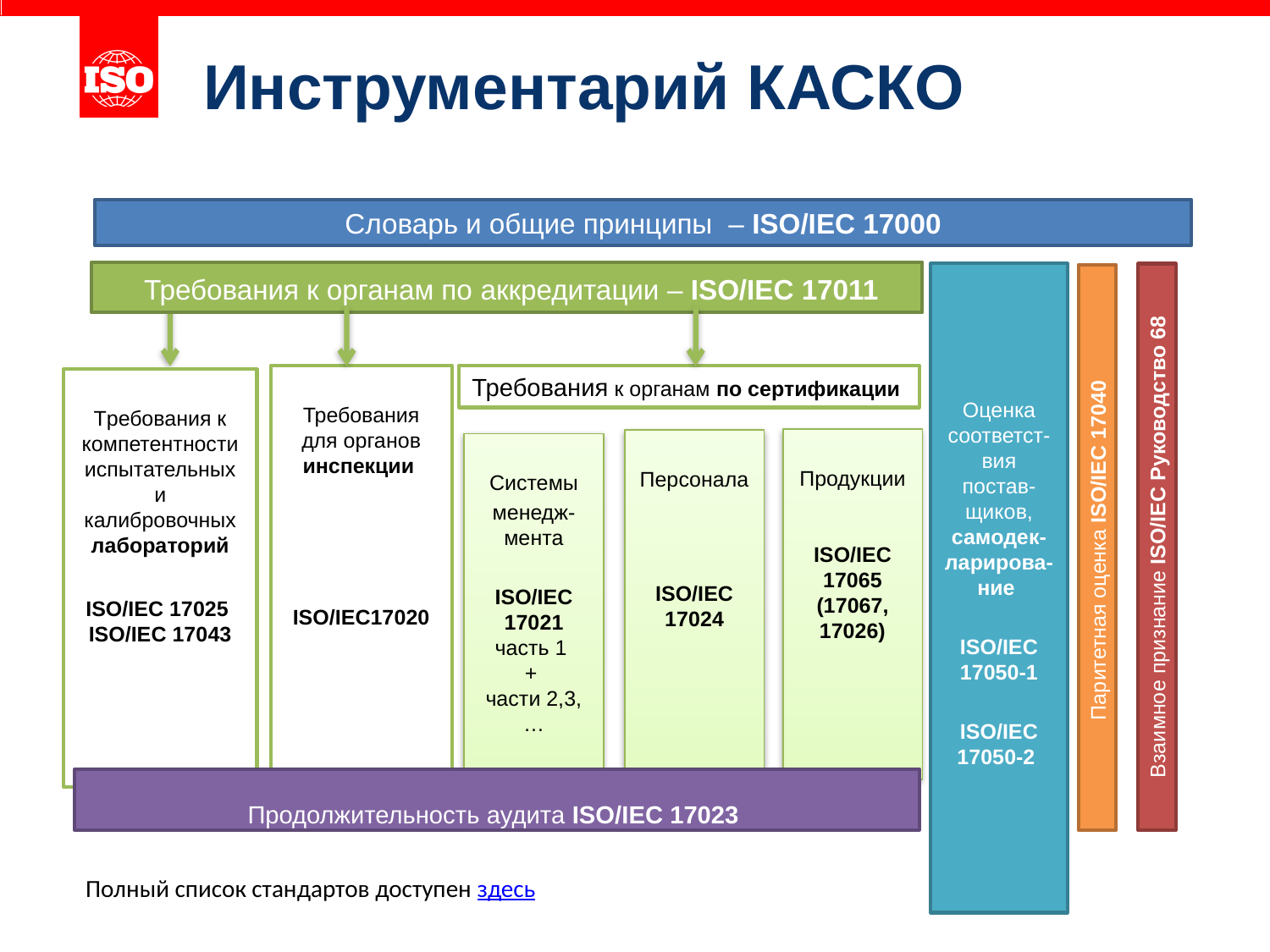

Инструментарий КАСКО
Словарь и общие принципы  – ISO/IEC 17000
 Требования к органам по аккредитации – ISO/IEC 17011

Оценка соответст-вия постав-щиков, самодек-ларирова-ние

ISO/IEC 17050-1

ISO/IEC 17050-2

Требования для органов инспекции

ISO/IEC17020

Требования к органам по сертификации

Требования к компетентности испытательных и калибровочных лабораторий

ISO/IEC 17025
ISO/IEC 17043

Продукции

ISO/IEC
17065 (17067, 17026)

Персонала

ISO/IEC 17024

Системы
менедж-мента

ISO/IEC 17021 часть 1
+
части 2,3,…

Взаимное признание ISO/IEC Руководство 68
Паритетная оценка ISO/IEC 17040

Продолжительность аудита ISO/IEC 17023

Полный список стандартов доступен здесь